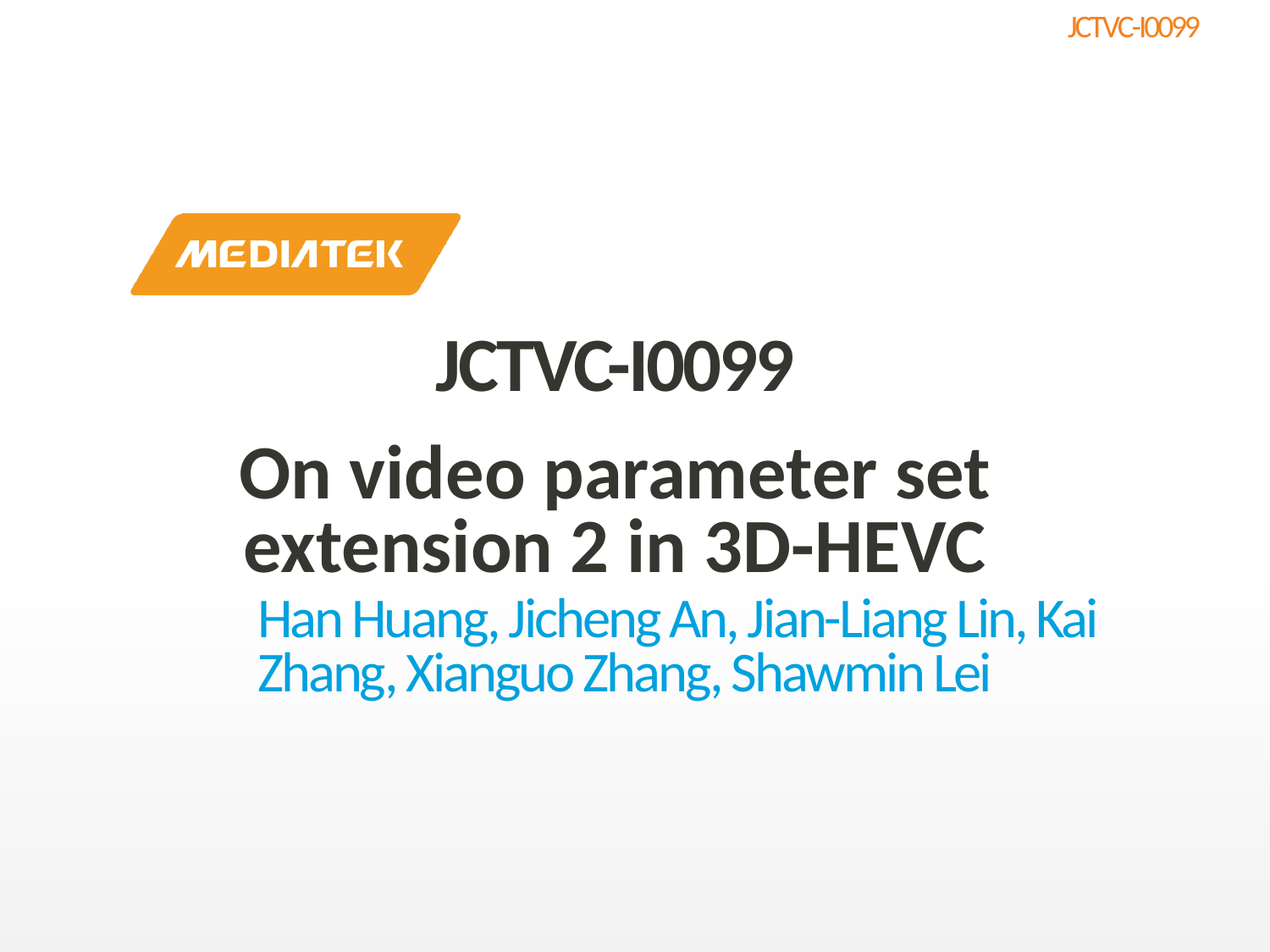

JCTVC-I0099

On video parameter set extension 2 in 3D-HEVC
Han Huang, Jicheng An, Jian-Liang Lin, Kai Zhang, Xianguo Zhang, Shawmin Lei